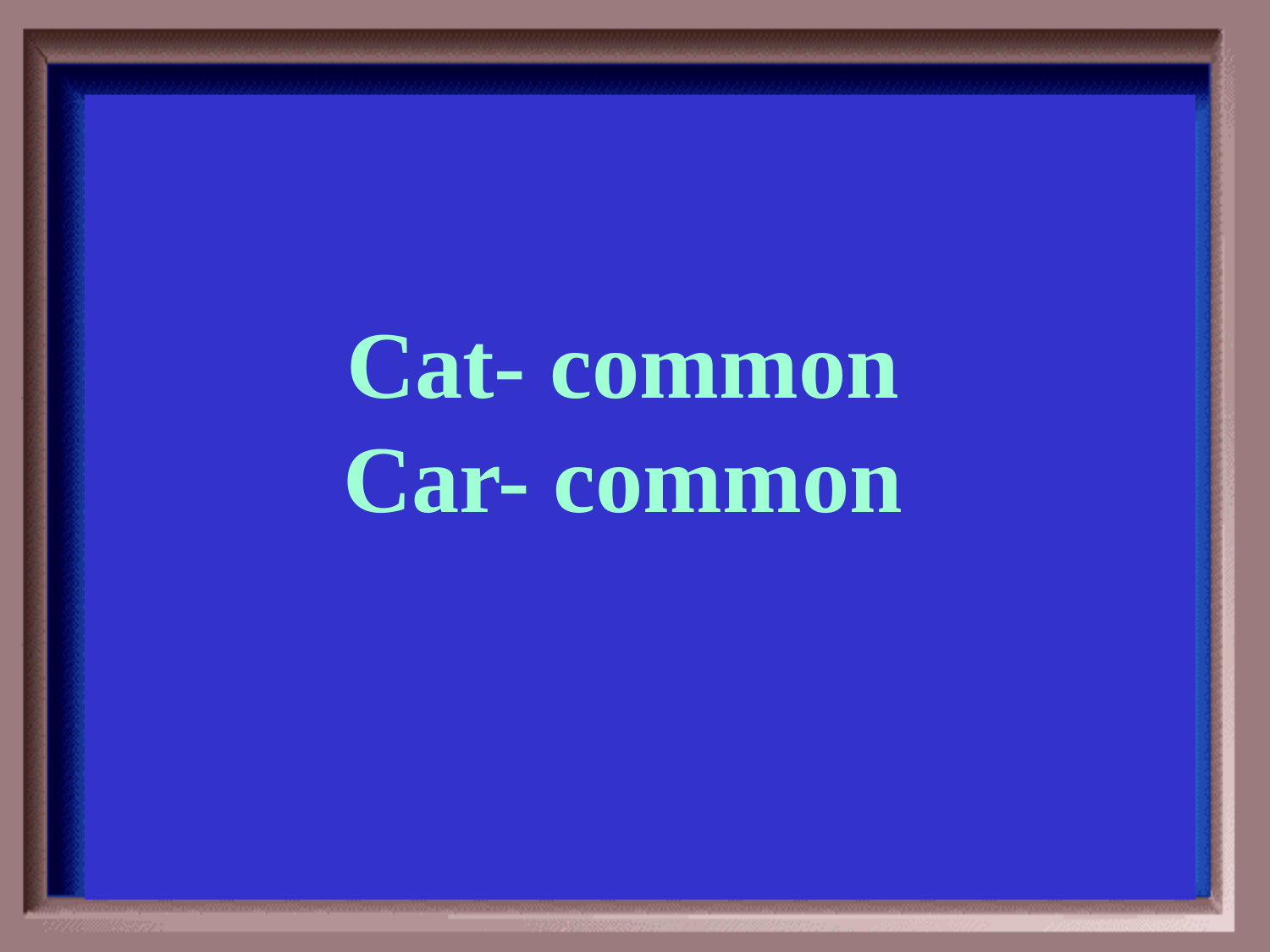

Category #6 $400 Question

Cat- common
Car- common